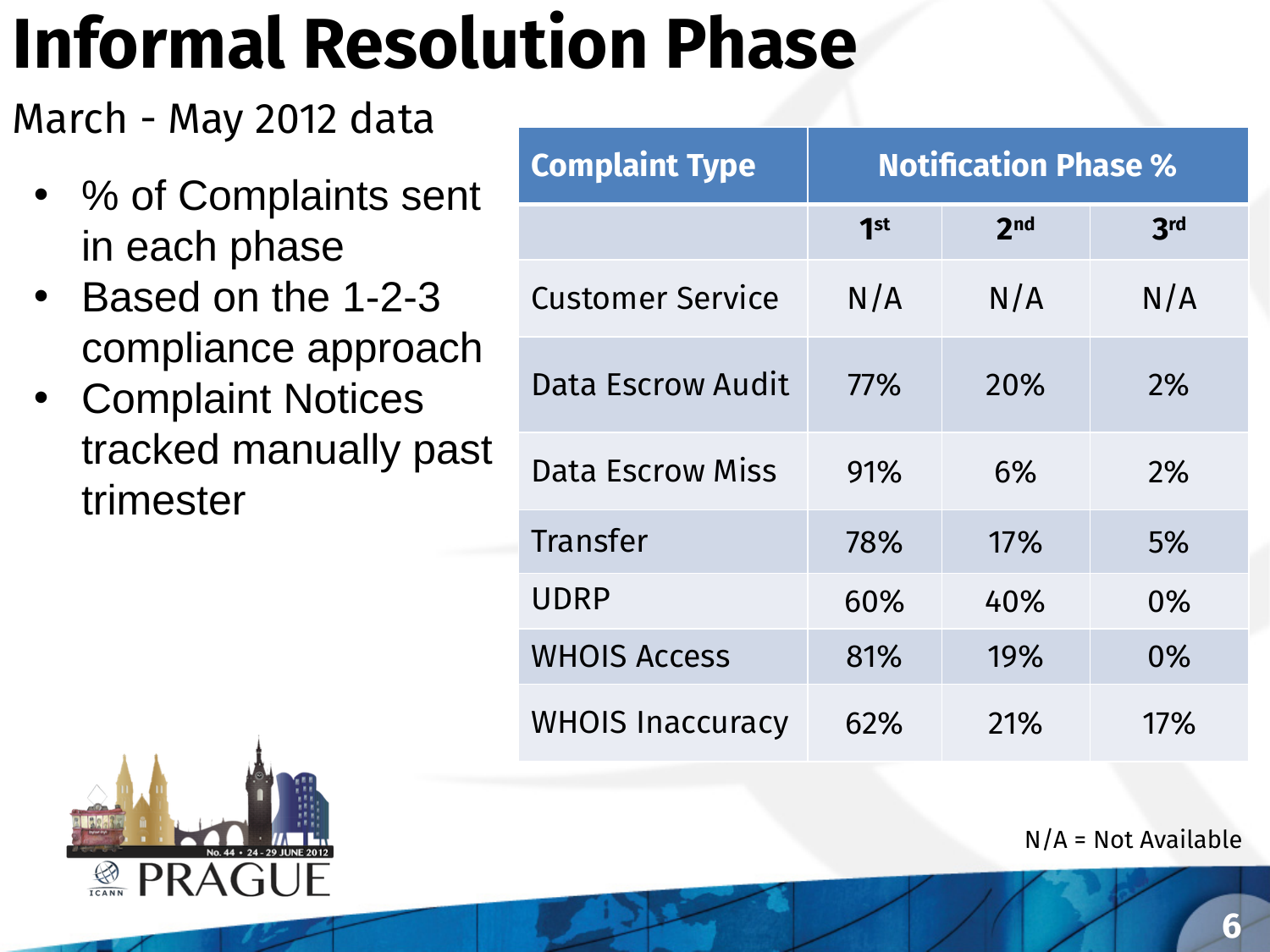

Informal Resolution Phase

March - May 2012 data
| Complaint Type | Notification Phase % |  |  |
| --- | --- | --- | --- |
|  | 1st | 2nd | 3rd |
| Customer Service | N/A | N/A | N/A |
| Data Escrow Audit | 77% | 20% | 2% |
| Data Escrow Miss | 91% | 6% | 2% |
| Transfer | 78% | 17% | 5% |
| UDRP | 60% | 40% | 0% |
| WHOIS Access | 81% | 19% | 0% |
| WHOIS Inaccuracy | 62% | 21% | 17% |
% of Complaints sent in each phase
Based on the 1-2-3 compliance approach
Complaint Notices tracked manually past trimester
N/A = Not Available
6